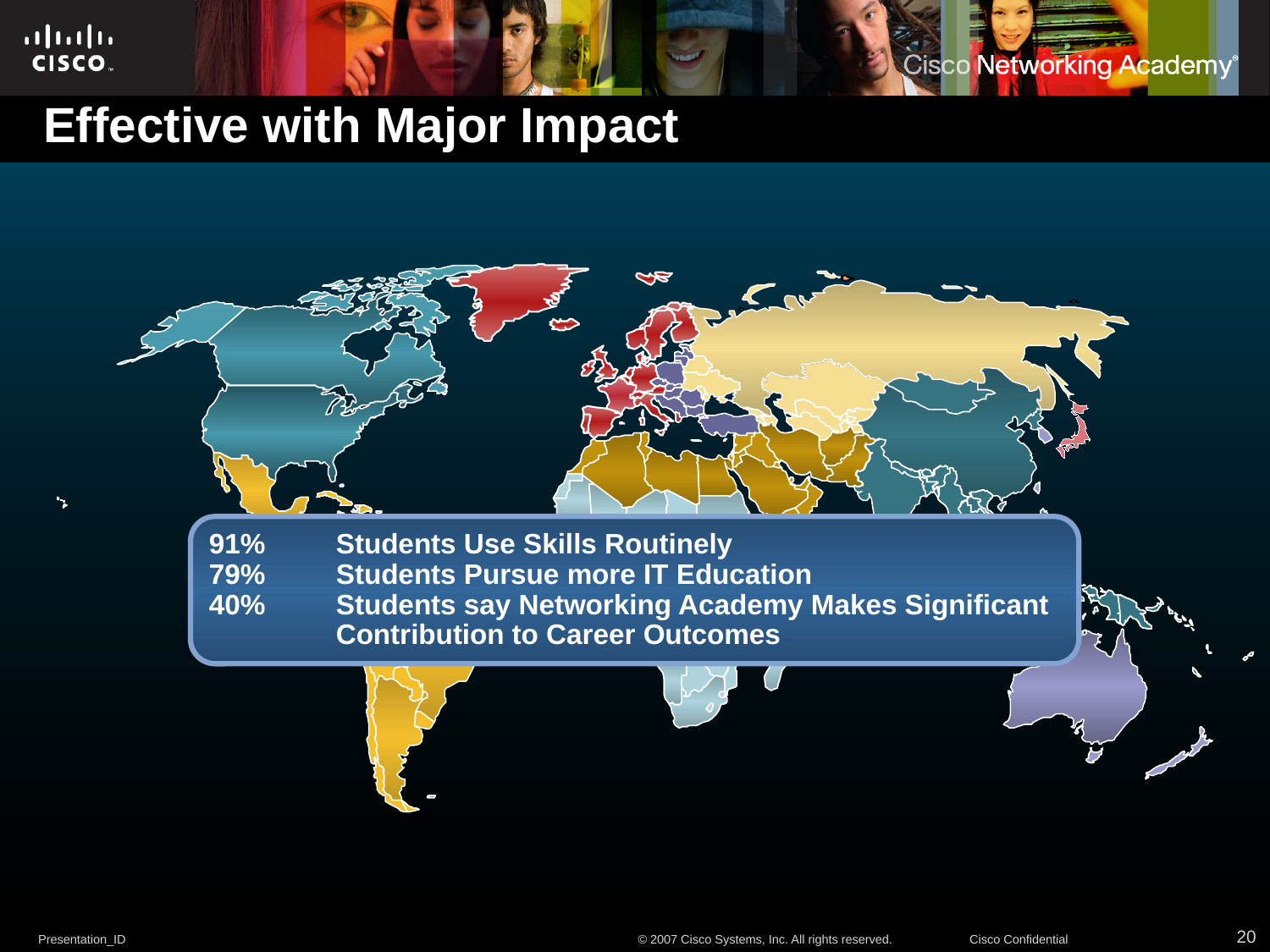

# Effective with Major Impact

91%	Students Use Skills Routinely
79%	Students Pursue more IT Education
40%	Students say Networking Academy Makes Significant
	Contribution to Career Outcomes